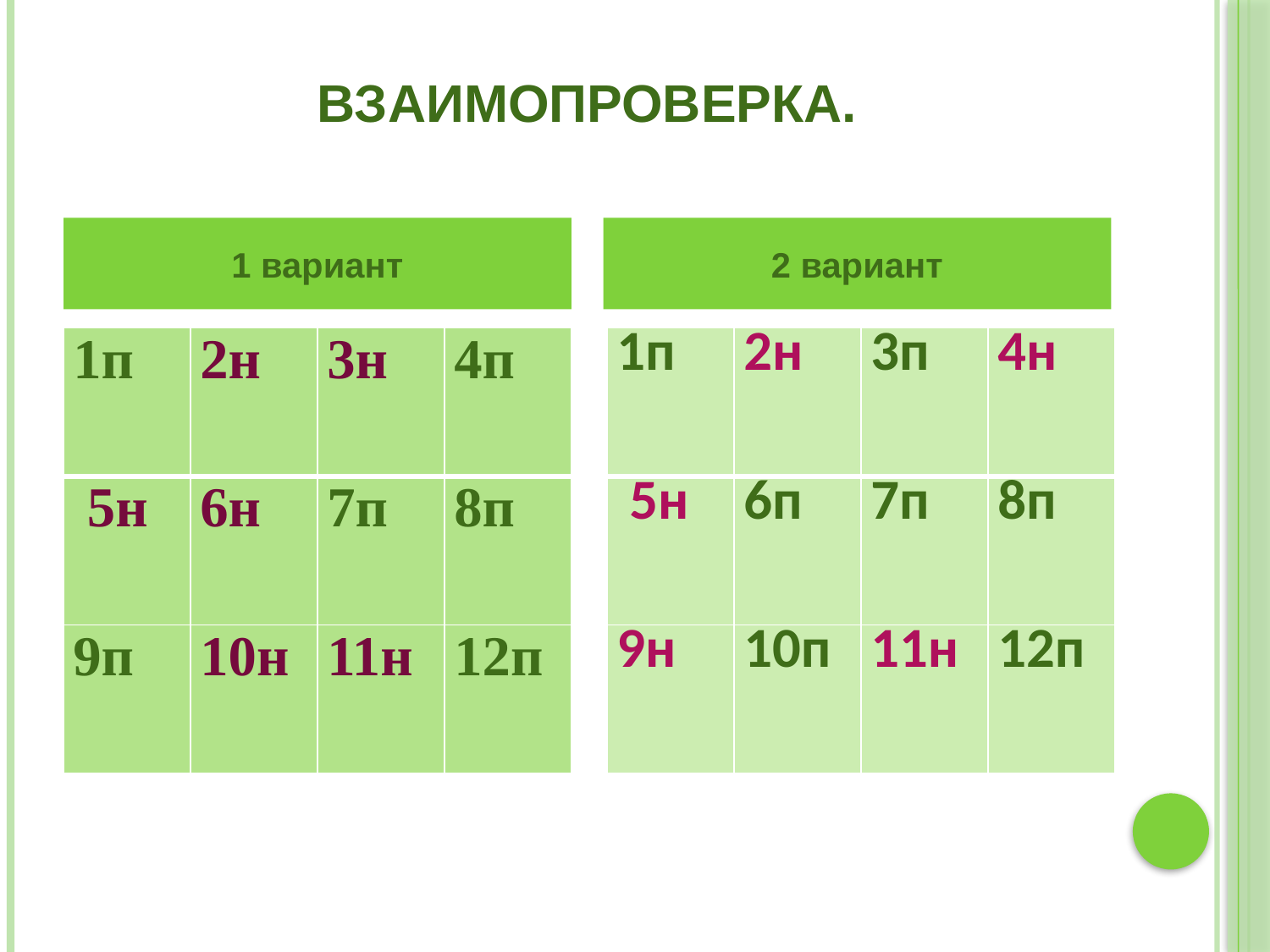

# ВЗАИМОПРОВЕРКА.
1 вариант
2 вариант
| 1п | 2н | 3н | 4п |
| --- | --- | --- | --- |
| 5н | 6н | 7п | 8п |
| 9п | 10н | 11н | 12п |
| 1п | 2н | 3п | 4н |
| --- | --- | --- | --- |
| 5н | 6п | 7п | 8п |
| 9н | 10п | 11н | 12п |